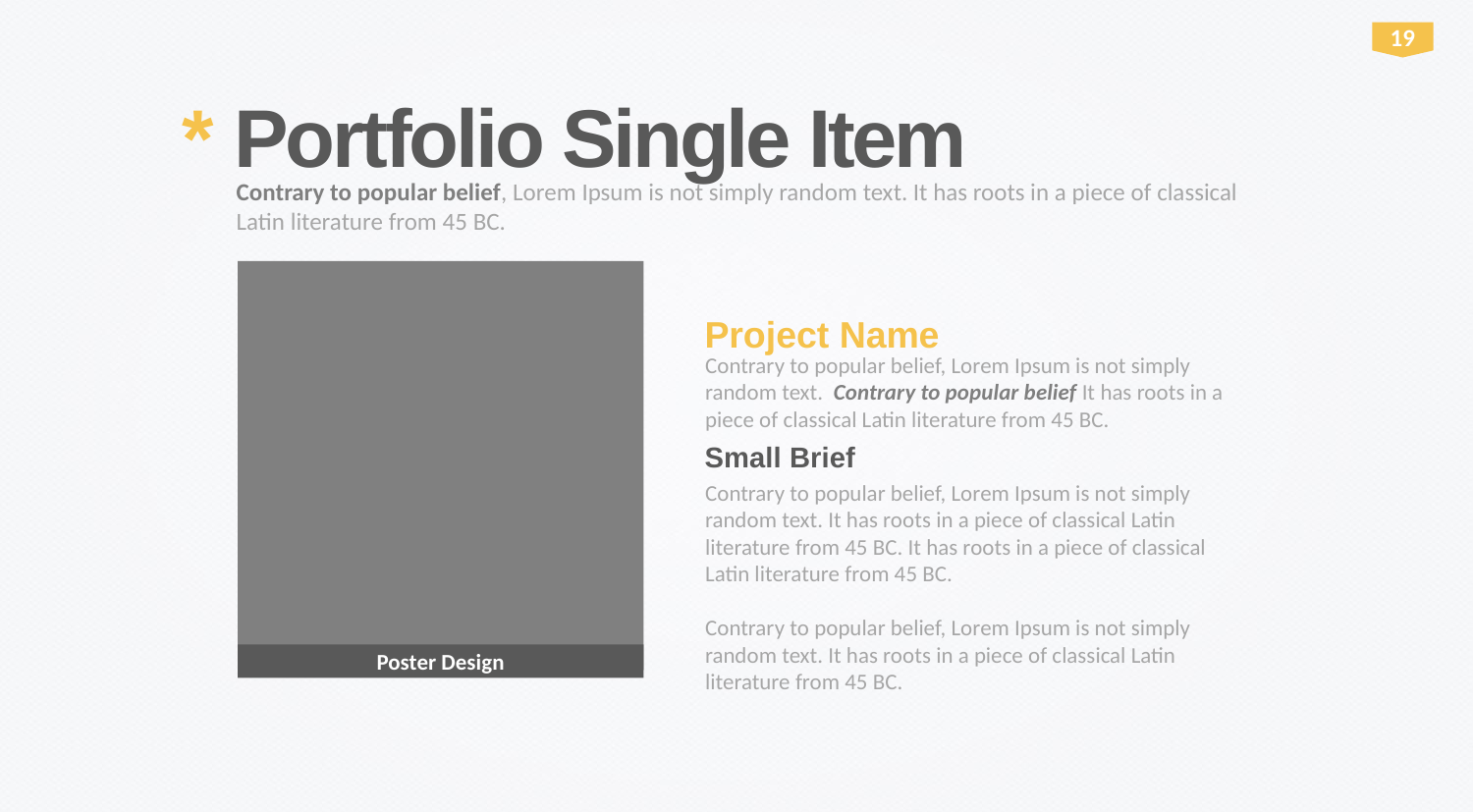

19
* Portfolio Single Item
Contrary to popular belief, Lorem Ipsum is not simply random text. It has roots in a piece of classical Latin literature from 45 BC.

Poster Design
Project Name
Contrary to popular belief, Lorem Ipsum is not simply random text.  Contrary to popular belief It has roots in a piece of classical Latin literature from 45 BC.
Small Brief
Contrary to popular belief, Lorem Ipsum is not simply random text. It has roots in a piece of classical Latin literature from 45 BC. It has roots in a piece of classical Latin literature from 45 BC.

Contrary to popular belief, Lorem Ipsum is not simply random text. It has roots in a piece of classical Latin literature from 45 BC.